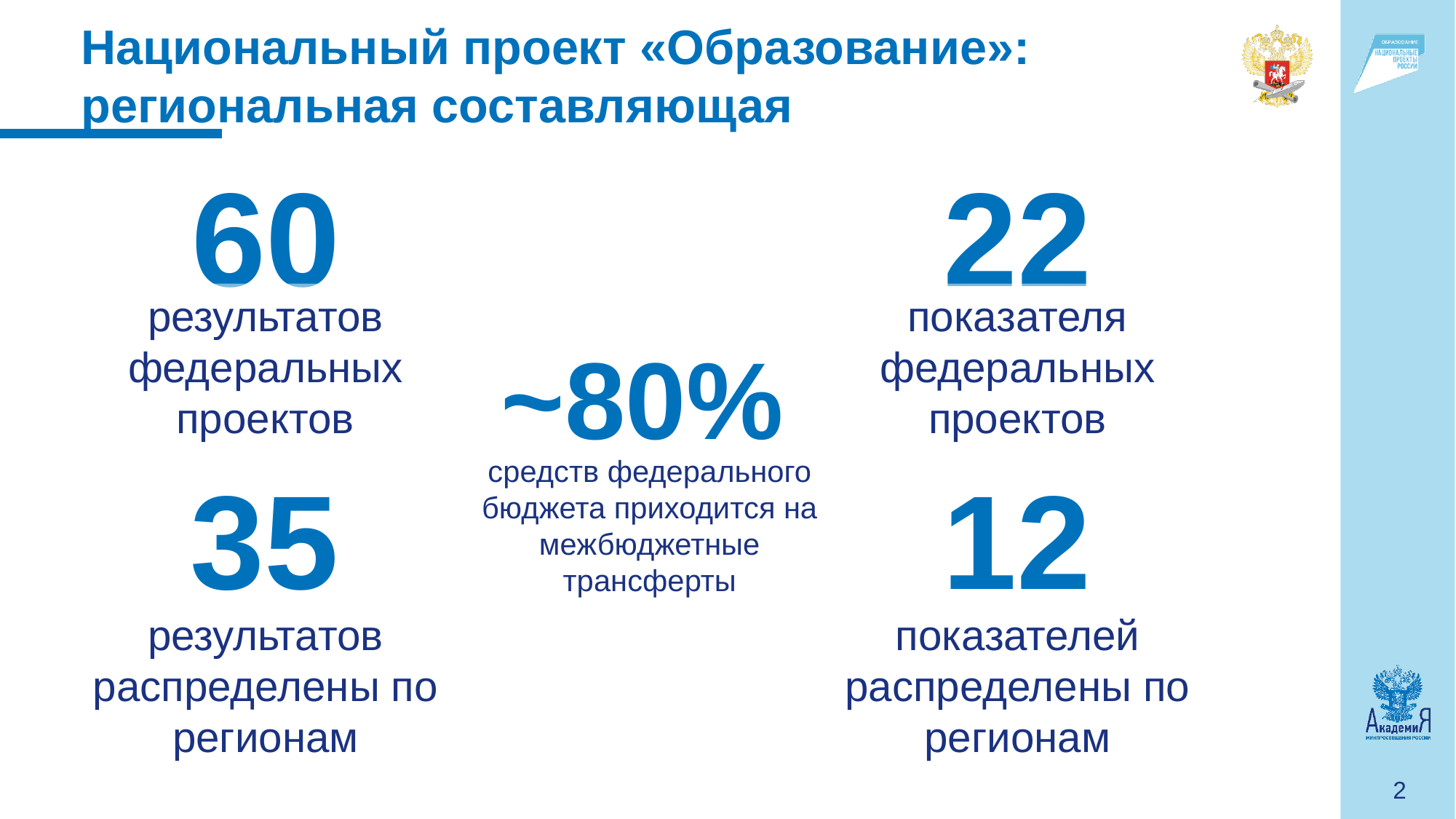

Национальный проект «Образование»: региональная составляющая
60
22
результатов федеральных проектов
показателя федеральных проектов
~80%
средств федерального бюджета приходится на межбюджетные трансферты
35
12
результатов распределены по регионам
показателей распределены по регионам